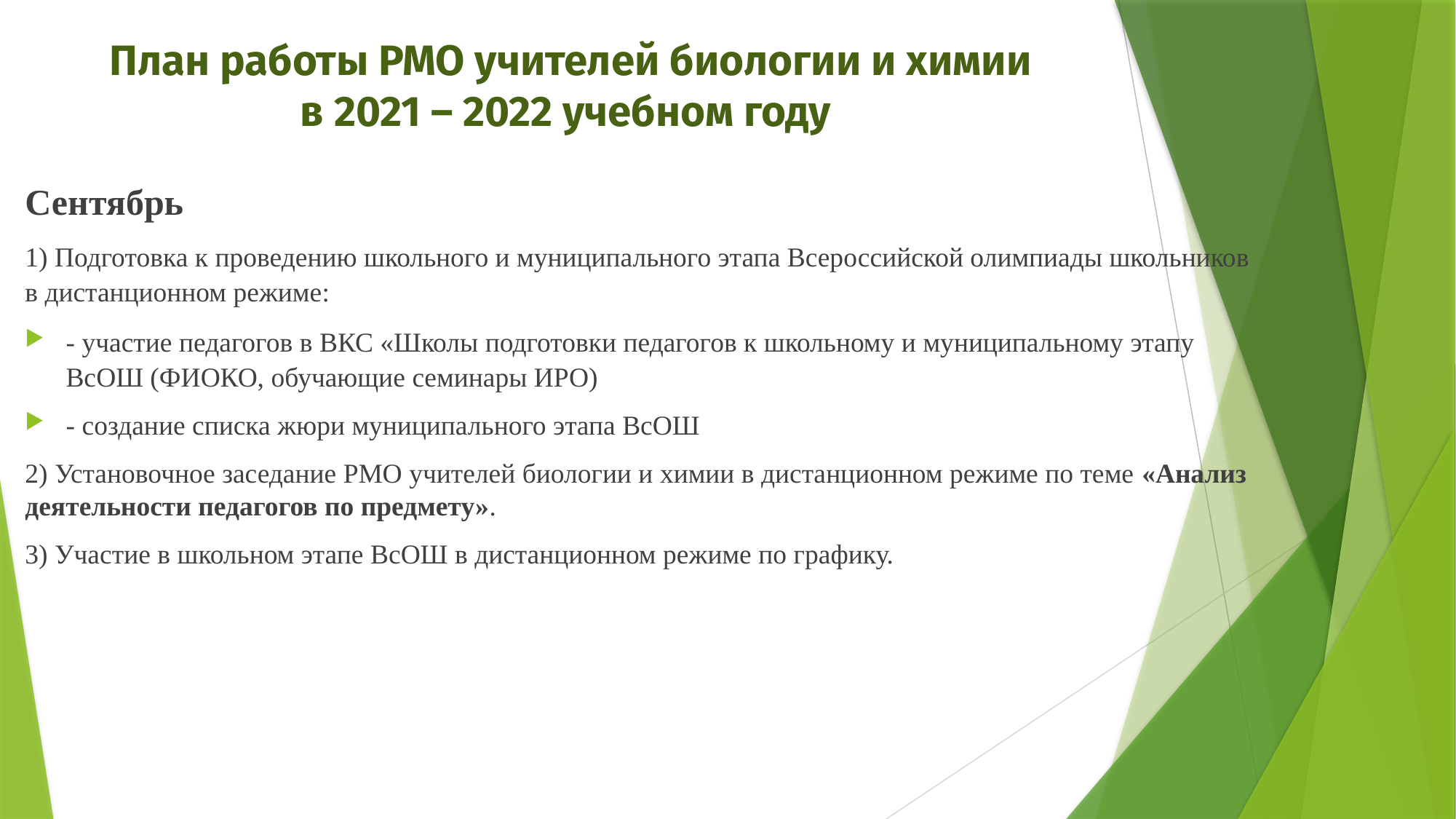

# План работы РМО учителей биологии и химии в 2021 – 2022 учебном году
Сентябрь
1) Подготовка к проведению школьного и муниципального этапа Всероссийской олимпиады школьников в дистанционном режиме:
- участие педагогов в ВКС «Школы подготовки педагогов к школьному и муниципальному этапу ВсОШ (ФИОКО, обучающие семинары ИРО)
- создание списка жюри муниципального этапа ВсОШ
2) Установочное заседание РМО учителей биологии и химии в дистанционном режиме по теме «Анализ деятельности педагогов по предмету».
3) Участие в школьном этапе ВсОШ в дистанционном режиме по графику.